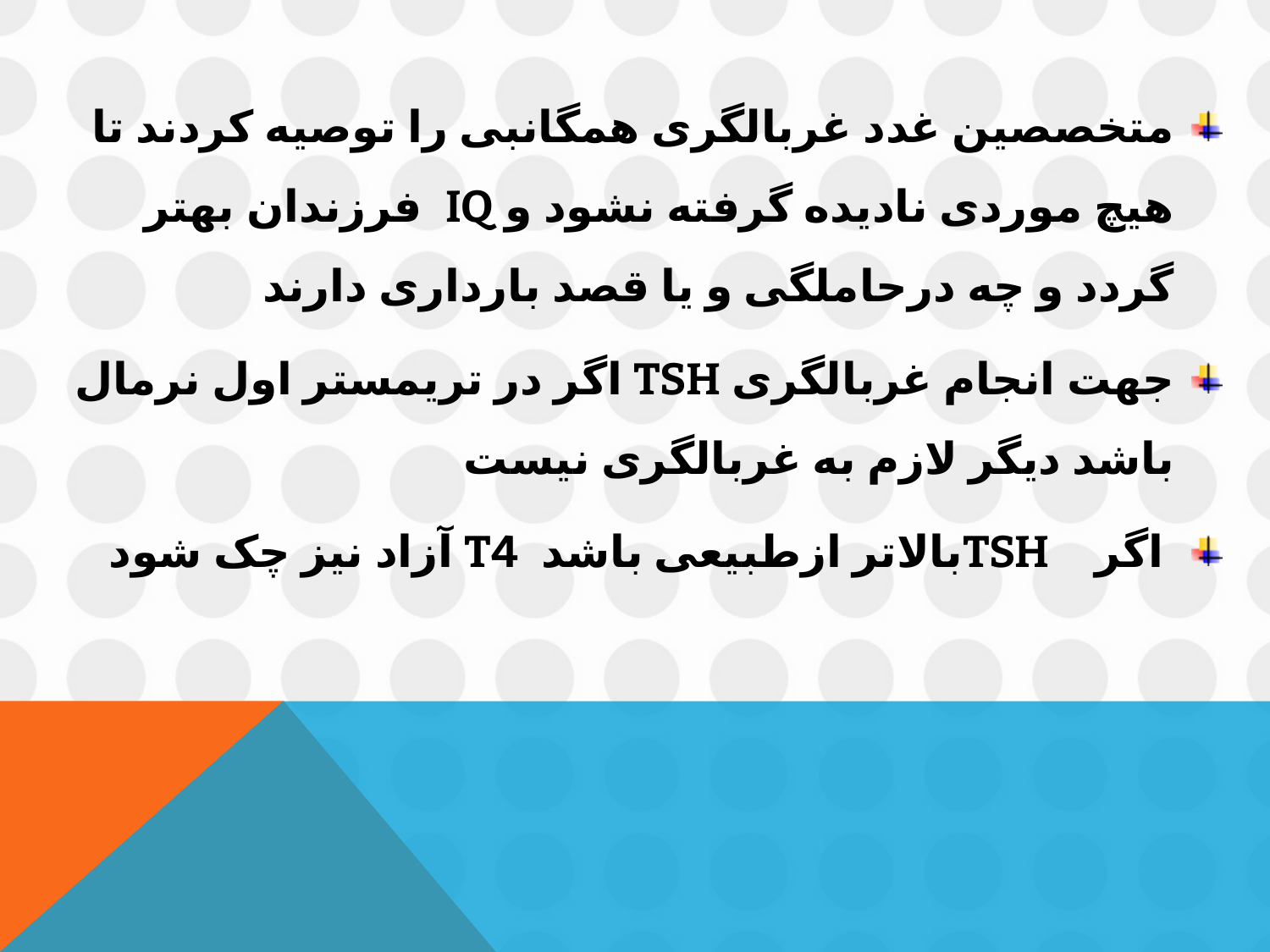

متخصصین غدد غربالگری همگانبی را توصیه کردند تا هیچ موردی نادیده گرفته نشود و IQ  فرزندان بهتر گردد و چه درحاملگی و یا قصد بارداری دارند
جهت انجام غربالگری TSH اگر در تریمستر اول نرمال باشد دیگر لازم به غربالگری نیست
 اگر    TSHبالاتر ازطبیعی باشد  T4 آزاد نیز چک شود